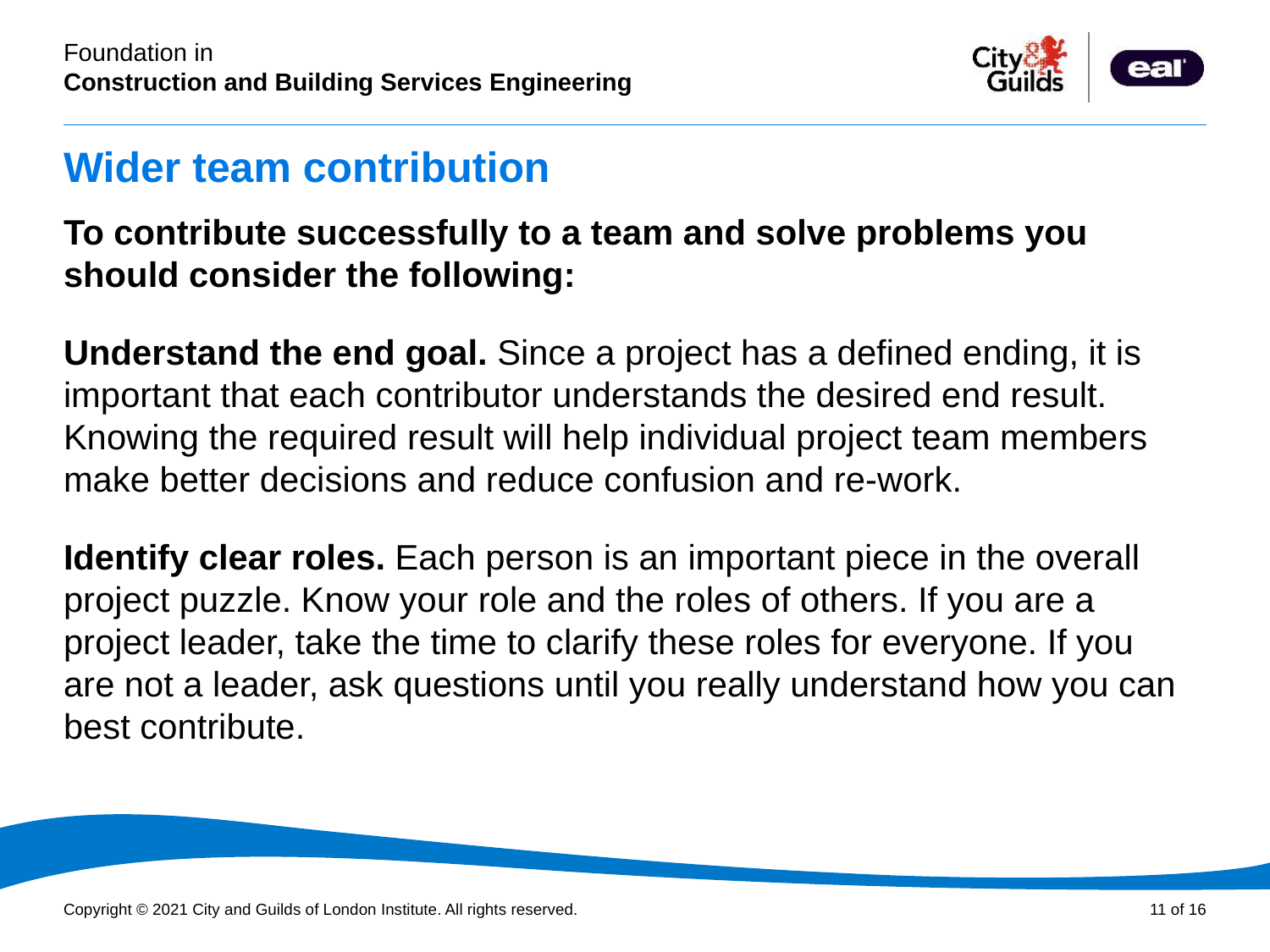

# Wider team contribution
To contribute successfully to a team and solve problems you should consider the following:
Understand the end goal. Since a project has a defined ending, it is important that each contributor understands the desired end result. Knowing the required result will help individual project team members make better decisions and reduce confusion and re-work.
Identify clear roles. Each person is an important piece in the overall project puzzle. Know your role and the roles of others. If you are a project leader, take the time to clarify these roles for everyone. If you are not a leader, ask questions until you really understand how you can best contribute.